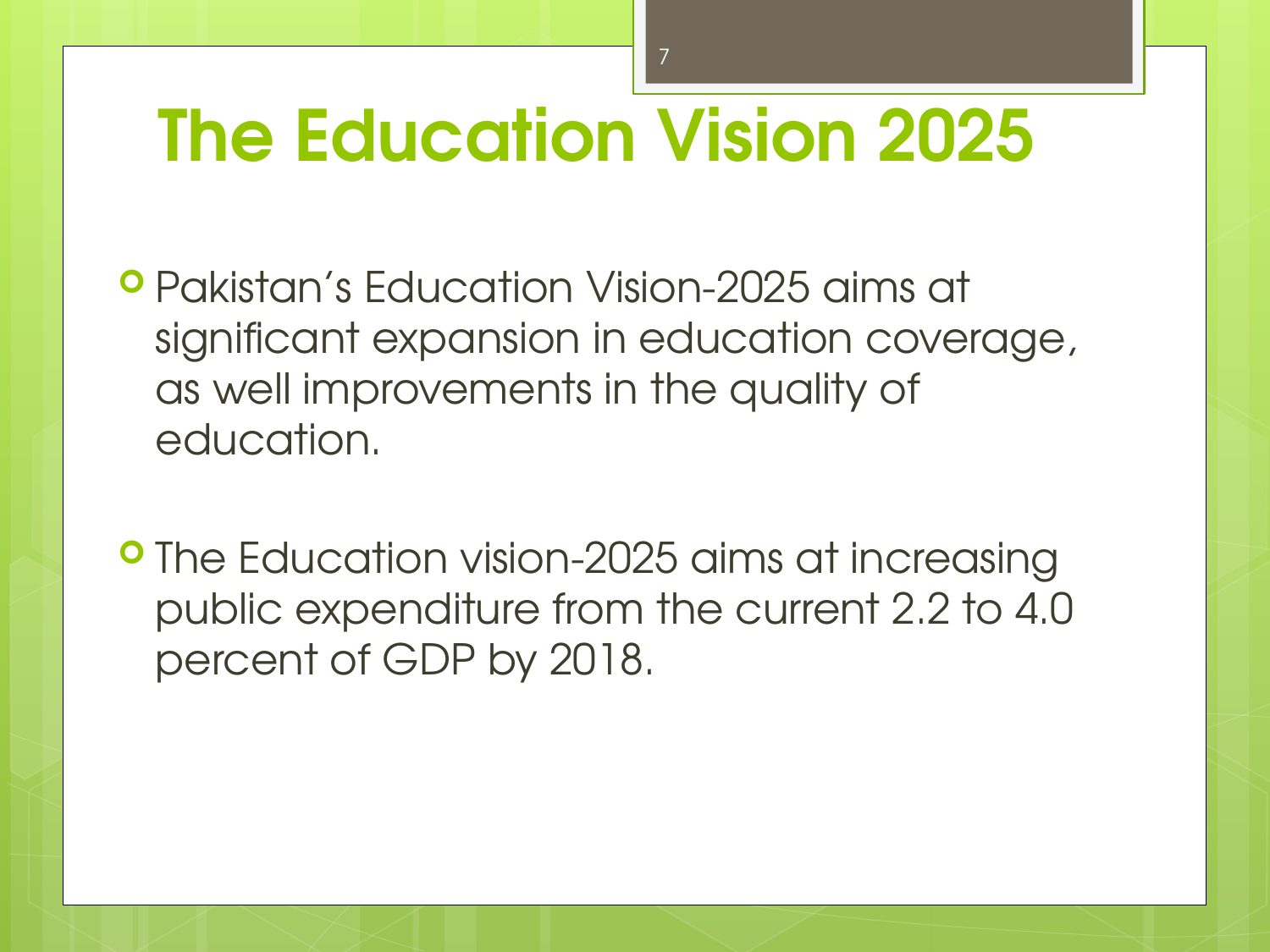

7
# The Education Vision 2025
Pakistan’s Education Vision-2025 aims at significant expansion in education coverage, as well improvements in the quality of education.

The Education vision-2025 aims at increasing public expenditure from the current 2.2 to 4.0 percent of GDP by 2018.